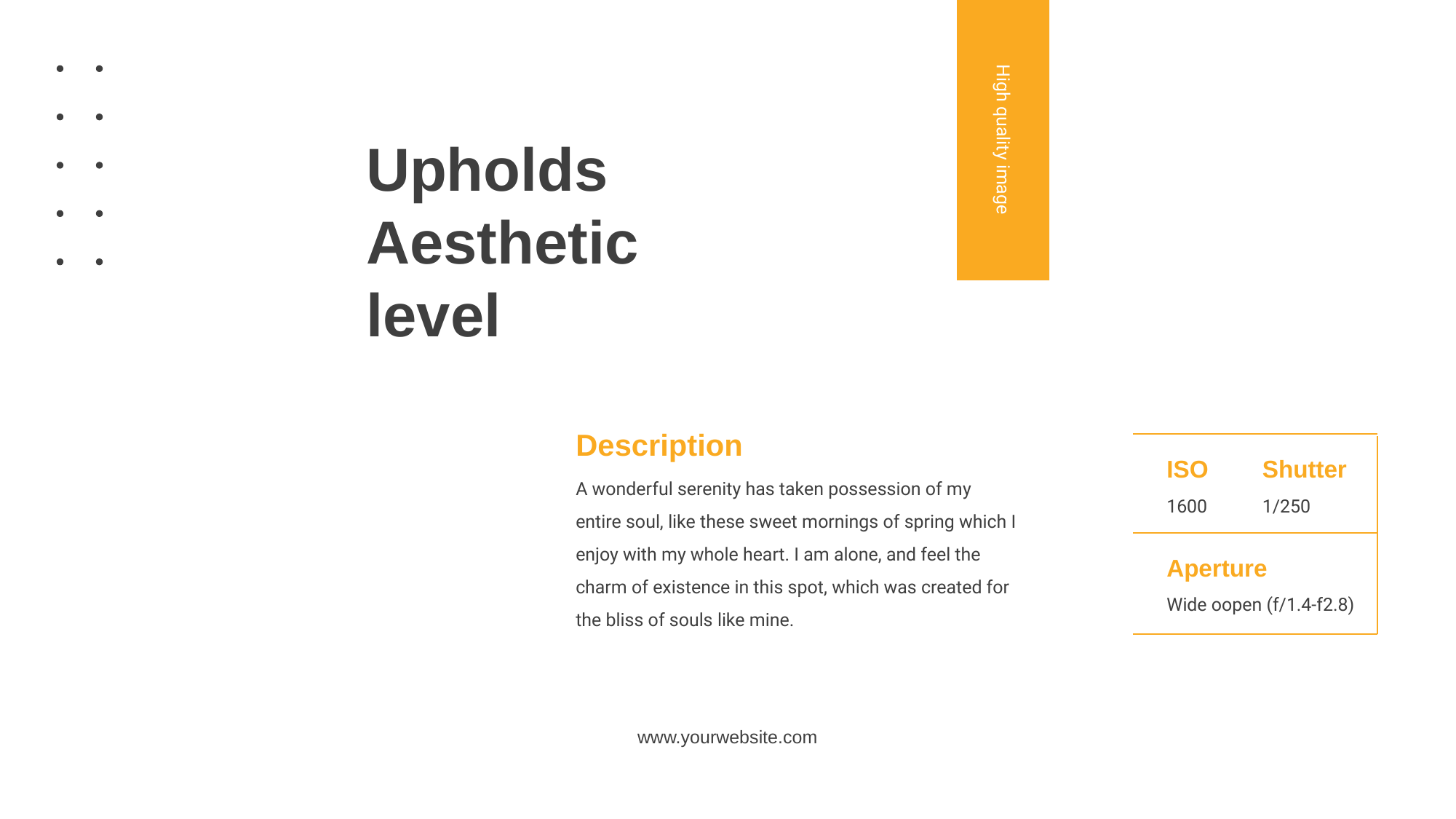

Upholds
Aesthetic
level
High quality image

Description
ISO
Shutter
A wonderful serenity has taken possession of my entire soul, like these sweet mornings of spring which I enjoy with my whole heart. I am alone, and feel the charm of existence in this spot, which was created for the bliss of souls like mine.
1600
1/250
Aperture
Wide oopen (f/1.4-f2.8)
www.yourwebsite.com